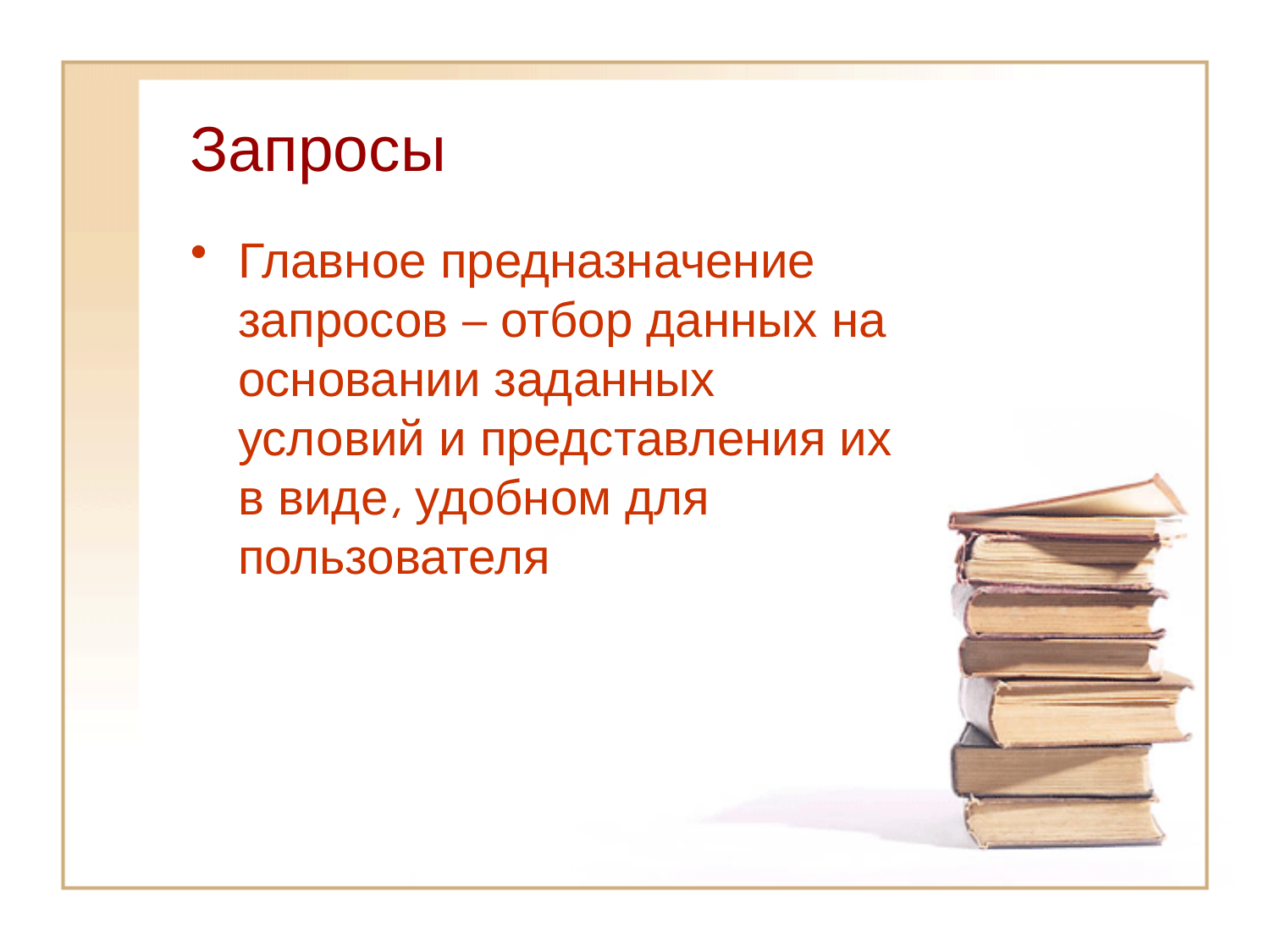

# Запросы
Главное предназначение запросов – отбор данных на основании заданных условий и представления их в виде, удобном для пользователя